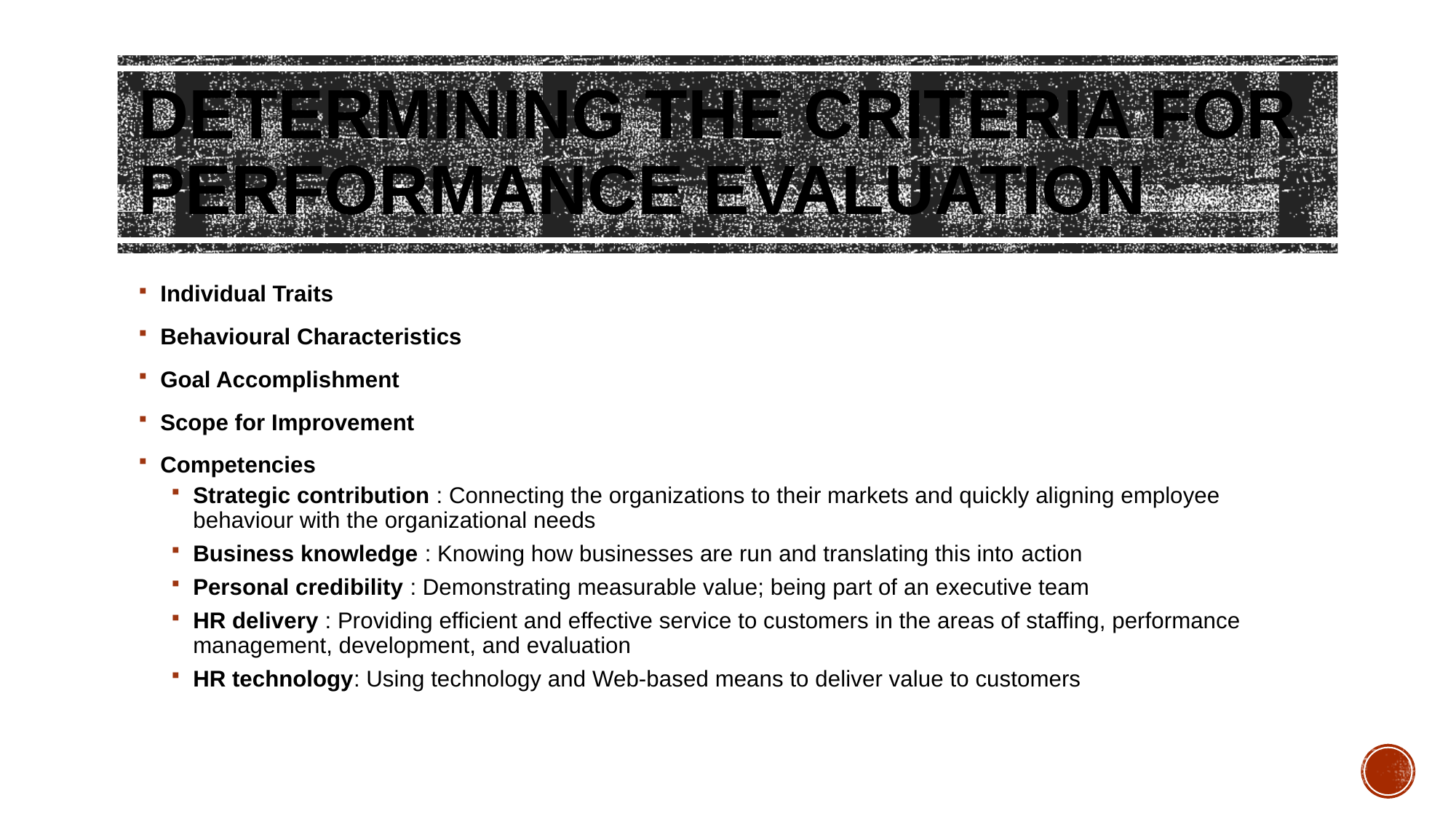

# Determining the Criteria for Performance Evaluation

Individual Traits
Behavioural Characteristics
Goal Accomplishment
Scope for Improvement
Competencies
Strategic contribution : Connecting the organizations to their markets and quickly aligning employee behaviour with the organizational needs
Business knowledge : Knowing how businesses are run and translating this into action
Personal credibility : Demonstrating measurable value; being part of an executive team
HR delivery : Providing efficient and effective service to customers in the areas of staffing, performance management, development, and evaluation
HR technology: Using technology and Web-based means to deliver value to customers